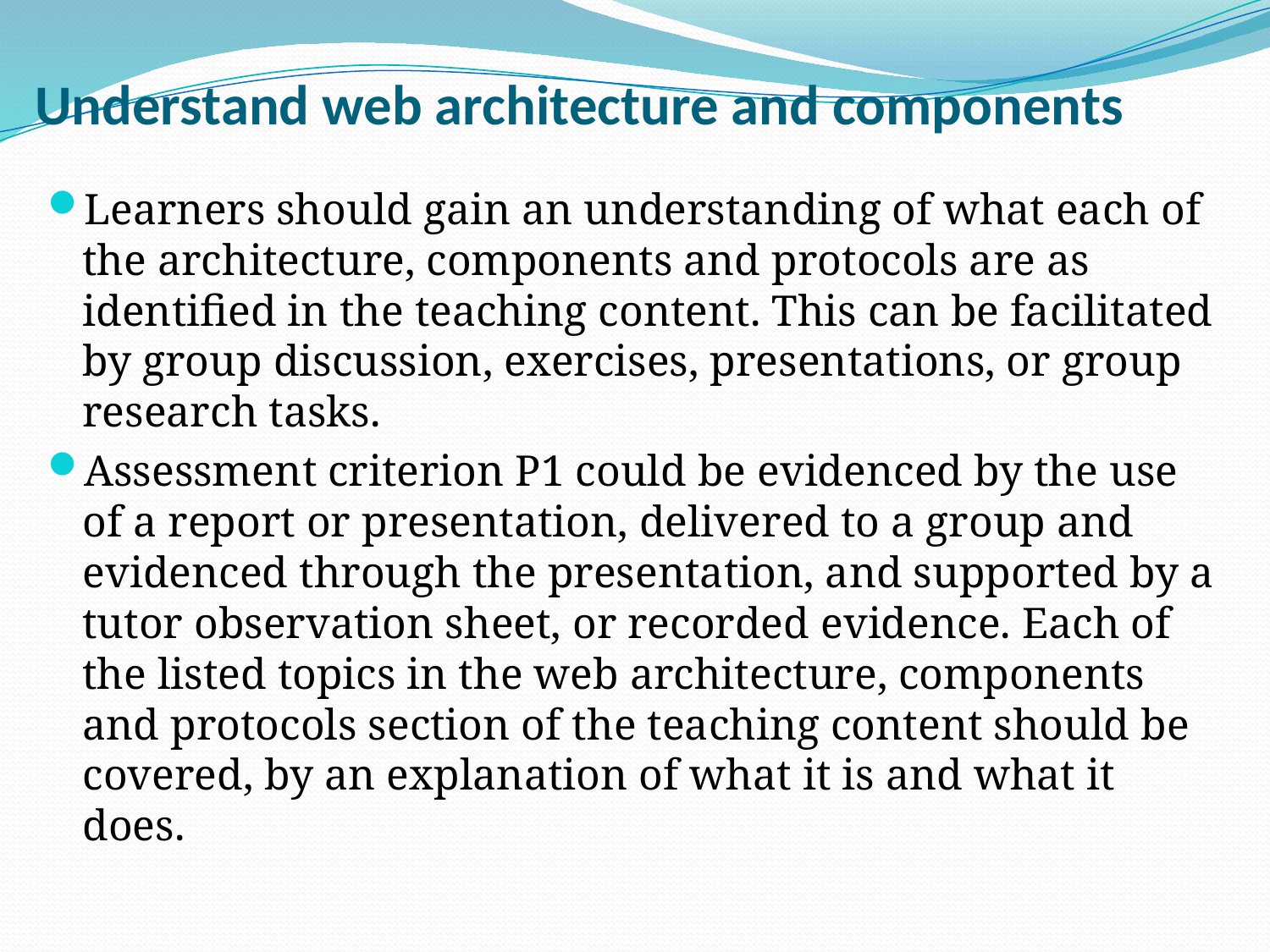

# Understand web architecture and components
Learners should gain an understanding of what each of the architecture, components and protocols are as identified in the teaching content. This can be facilitated by group discussion, exercises, presentations, or group research tasks.
Assessment criterion P1 could be evidenced by the use of a report or presentation, delivered to a group and evidenced through the presentation, and supported by a tutor observation sheet, or recorded evidence. Each of the listed topics in the web architecture, components and protocols section of the teaching content should be covered, by an explanation of what it is and what it does.